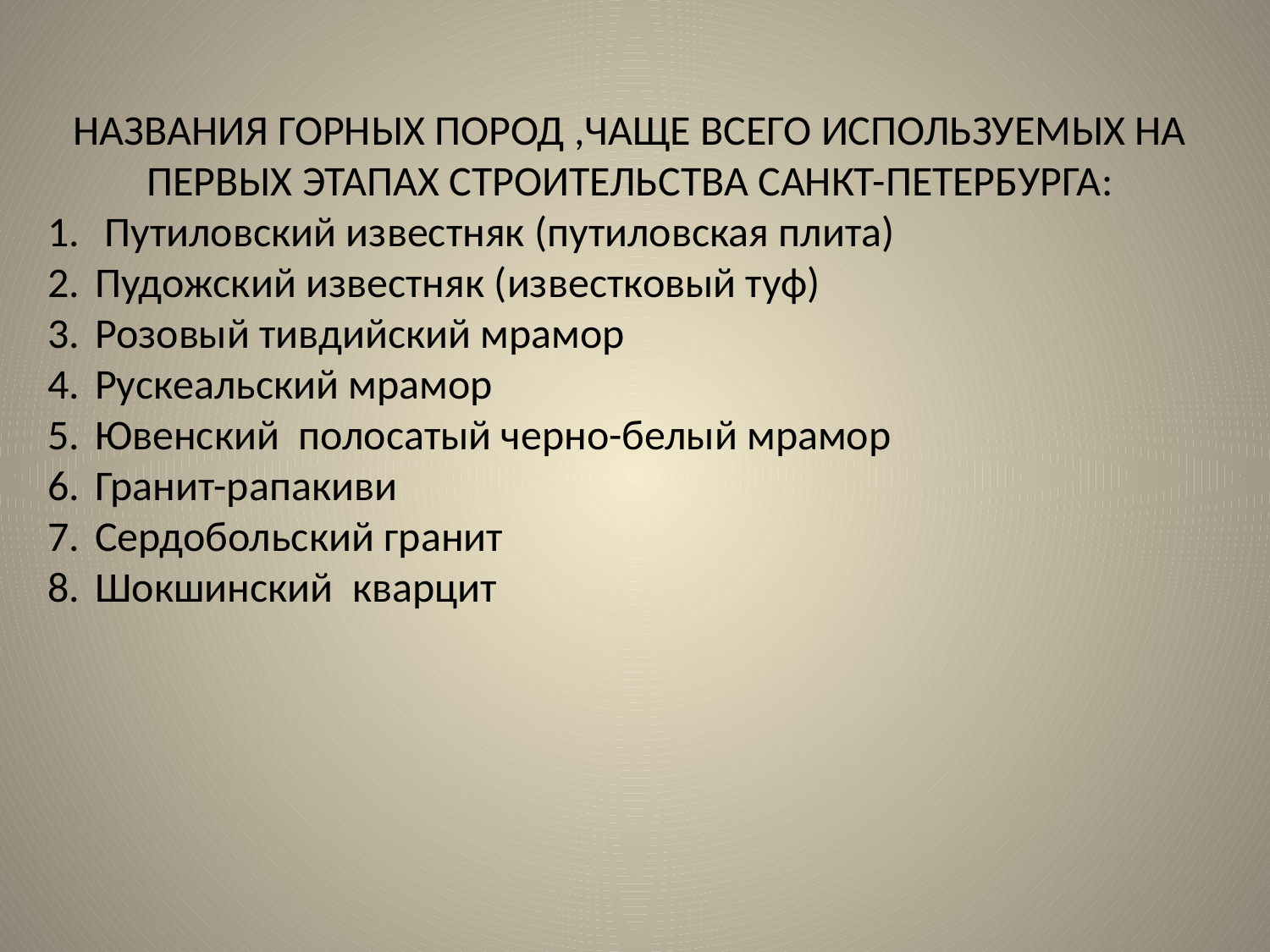

НАЗВАНИЯ ГОРНЫХ ПОРОД ,ЧАЩЕ ВСЕГО ИСПОЛЬЗУЕМЫХ НА ПЕРВЫХ ЭТАПАХ СТРОИТЕЛЬСТВА САНКТ-ПЕТЕРБУРГА:
 Путиловский известняк (путиловская плита)
Пудожский известняк (известковый туф)
Розовый тивдийский мрамор
Рускеальский мрамор
Ювенский  полосатый черно-белый мрамор
Гранит-рапакиви
Сердобольский гранит
Шокшинский  кварцит